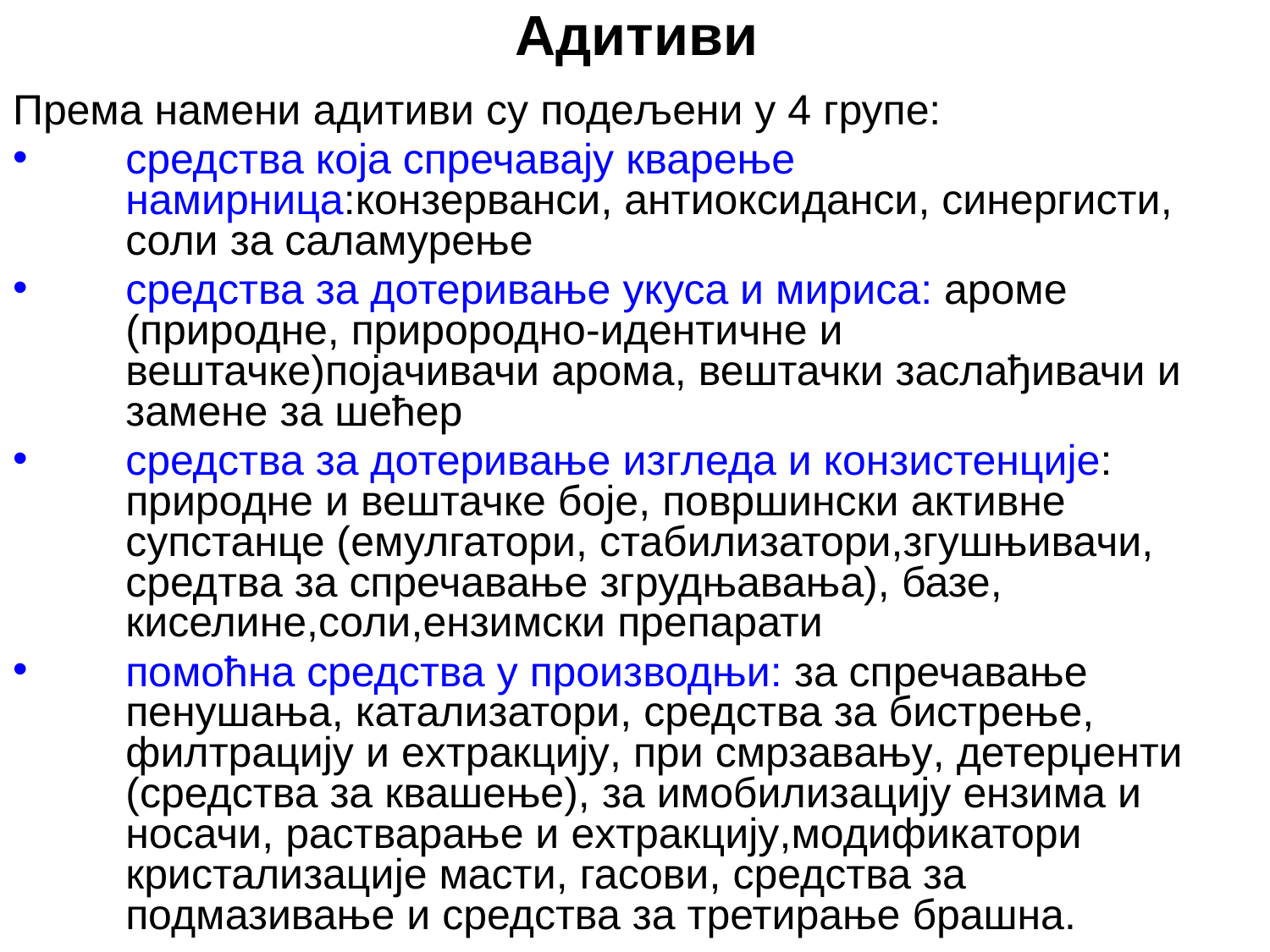

Адитиви
Према намени адитиви су подељени у 4 групе:
средства која спречавају кварење намирница:конзерванси, антиоксиданси, синергисти, соли за саламурење
средства за дотеривање укуса и мириса: ароме (природне, прирородно-идентичне и вештачке)појачивачи арома, вештачки заслађивачи и замене за шећер
средства за дотеривање изгледа и конзистенције: природне и вештачке боје, површински активне супстанце (емулгатори, стабилизатори,згушњивачи, средтва за спречавање згрудњавања), базе, киселине,соли,ензимски препарати
помоћна средства у производњи: за спречавање пенушања, катализатори, средства за бистрење, филтрацију и еxтракцију, при смрзавању, детерџенти (средства за квашење), за имобилизацију ензима и носачи, растварање и еxтракцију,модификатори кристализације масти, гасови, средства за подмазивање и средства за третирање брашна.